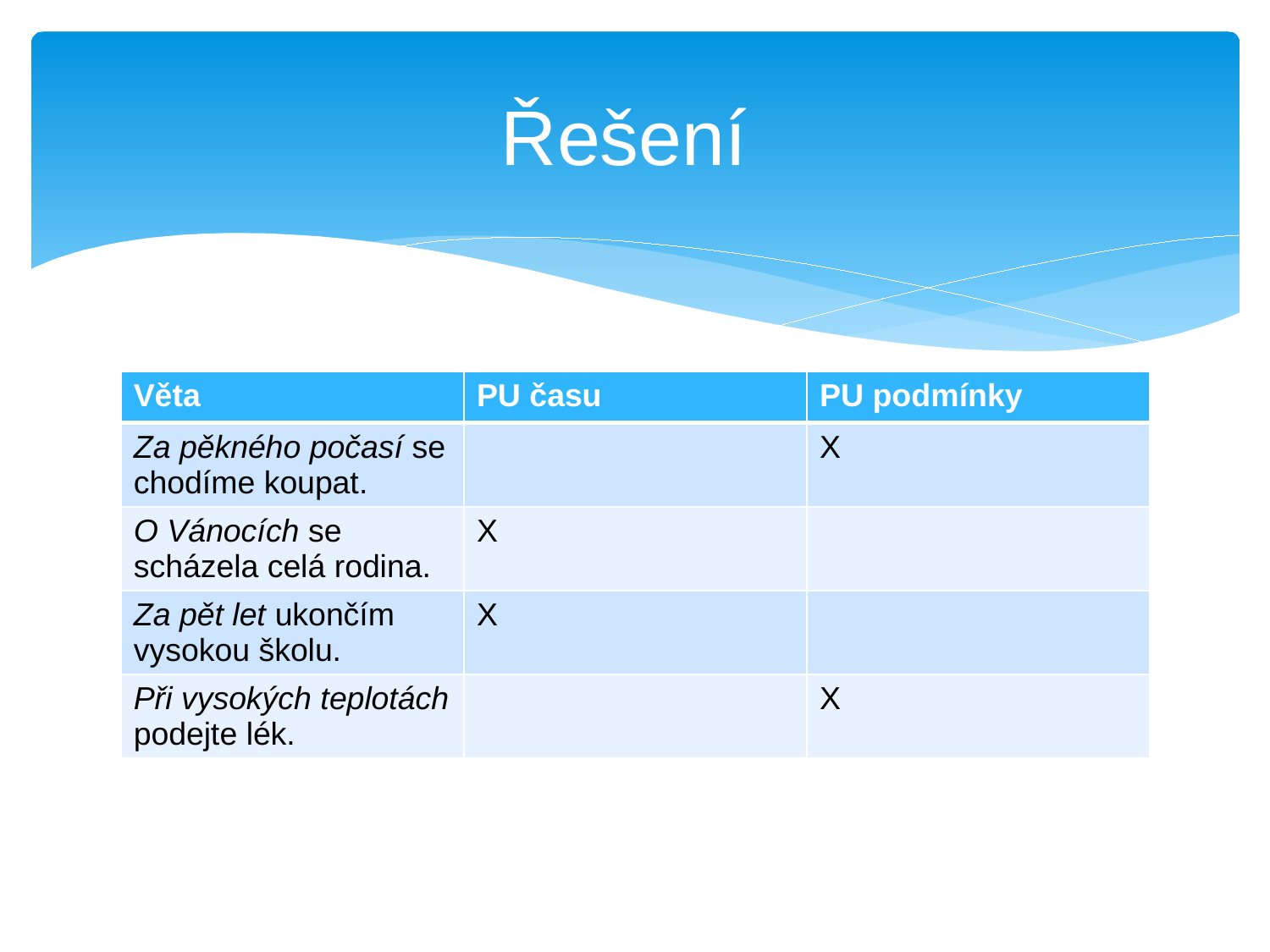

# Řešení
| Věta | PU času | PU podmínky |
| --- | --- | --- |
| Za pěkného počasí se chodíme koupat. |  | X |
| O Vánocích se scházela celá rodina. | X |  |
| Za pět let ukončím vysokou školu. | X |  |
| Při vysokých teplotách podejte lék. |  | X |